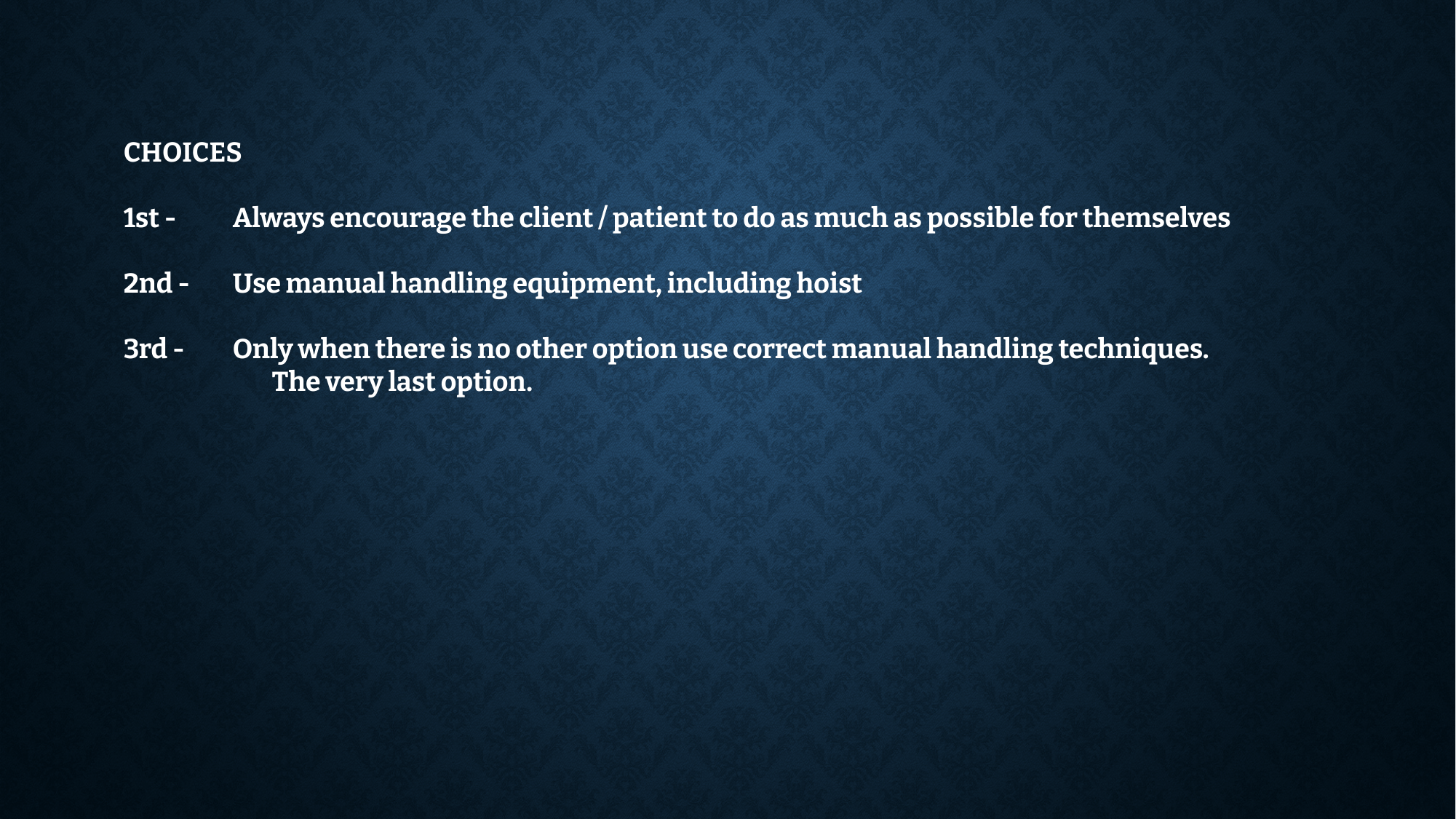

CHOICES

1st -	Always encourage the client / patient to do as much as possible for themselves

2nd - 	Use manual handling equipment, including hoist

3rd - 	Only when there is no other option use correct manual handling techniques.     		        The very last option.